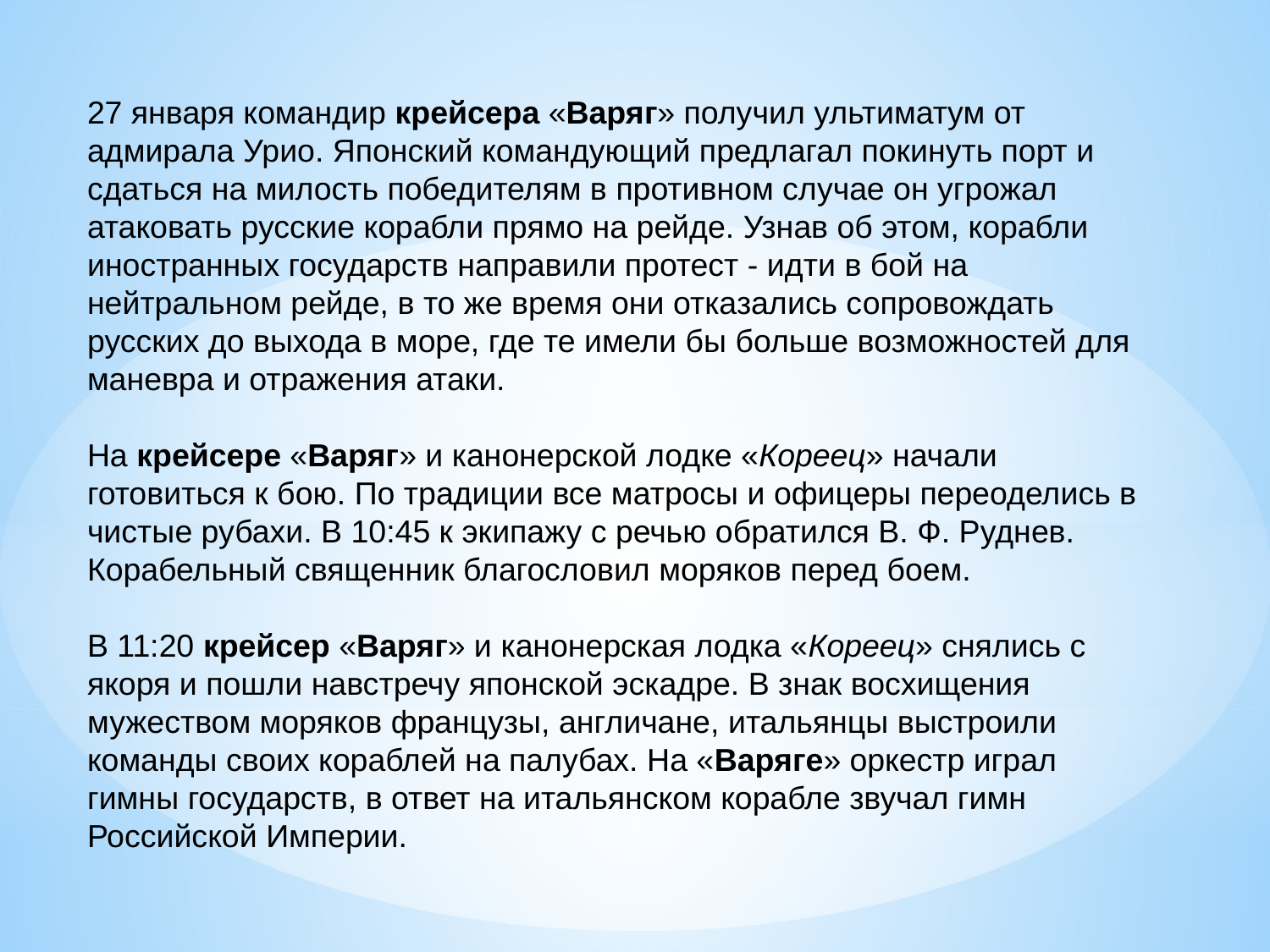

27 января командир крейсера «Варяг» получил ультиматум от адмирала Урио. Японский командующий предлагал покинуть порт и сдаться на милость победителям в противном случае он угрожал атаковать русские корабли прямо на рейде. Узнав об этом, корабли иностранных государств направили протест - идти в бой на нейтральном рейде, в то же время они отказались сопровождать русских до выхода в море, где те имели бы больше возможностей для маневра и отражения атаки.
На крейсере «Варяг» и канонерской лодке «Кореец» начали готовиться к бою. По традиции все матросы и офицеры переоделись в чистые рубахи. В 10:45 к экипажу с речью обратился В. Ф. Руднев. Корабельный священник благословил моряков перед боем.

В 11:20 крейсер «Варяг» и канонерская лодка «Кореец» снялись с якоря и пошли навстречу японской эскадре. В знак восхищения мужеством моряков французы, англичане, итальянцы выстроили команды своих кораблей на палубах. На «Варяге» оркестр играл гимны государств, в ответ на итальянском корабле звучал гимн Российской Империи.